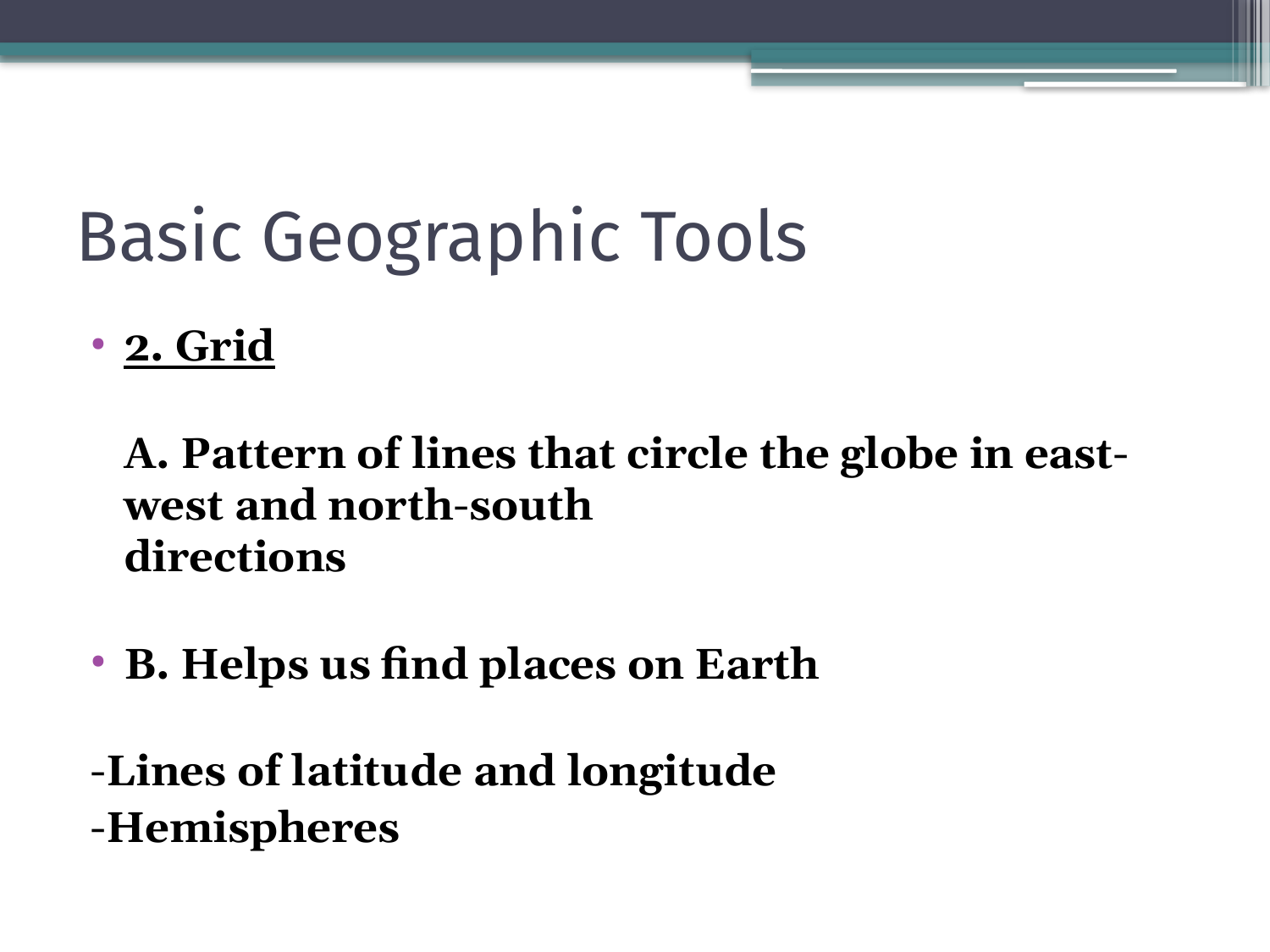

# Basic Geographic Tools
2. Grid
A. Pattern of lines that circle the globe in east-west and north-south
directions
B. Helps us find places on Earth
-Lines of latitude and longitude
-Hemispheres